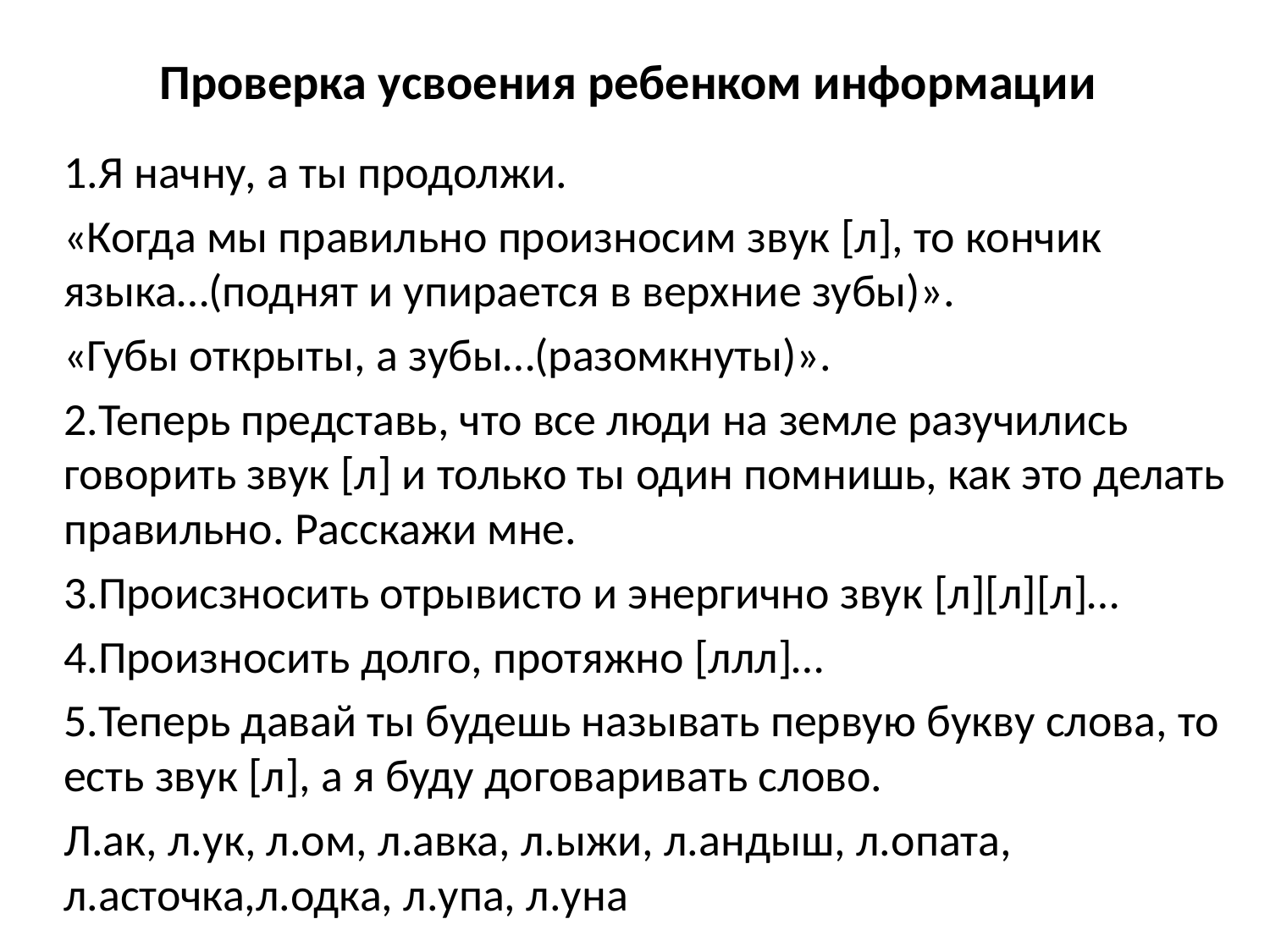

# Проверка усвоения ребенком информации
1.Я начну, а ты продолжи.
«Когда мы правильно произносим звук [л], то кончик языка…(поднят и упирается в верхние зубы)».
«Губы открыты, а зубы…(разомкнуты)».
2.Теперь представь, что все люди на земле разучились говорить звук [л] и только ты один помнишь, как это делать правильно. Расскажи мне.
3.Происзносить отрывисто и энергично звук [л][л][л]…
4.Произносить долго, протяжно [ллл]…
5.Теперь давай ты будешь называть первую букву слова, то есть звук [л], а я буду договаривать слово.
Л.ак, л.ук, л.ом, л.авка, л.ыжи, л.андыш, л.опата, л.асточка,л.одка, л.упа, л.уна